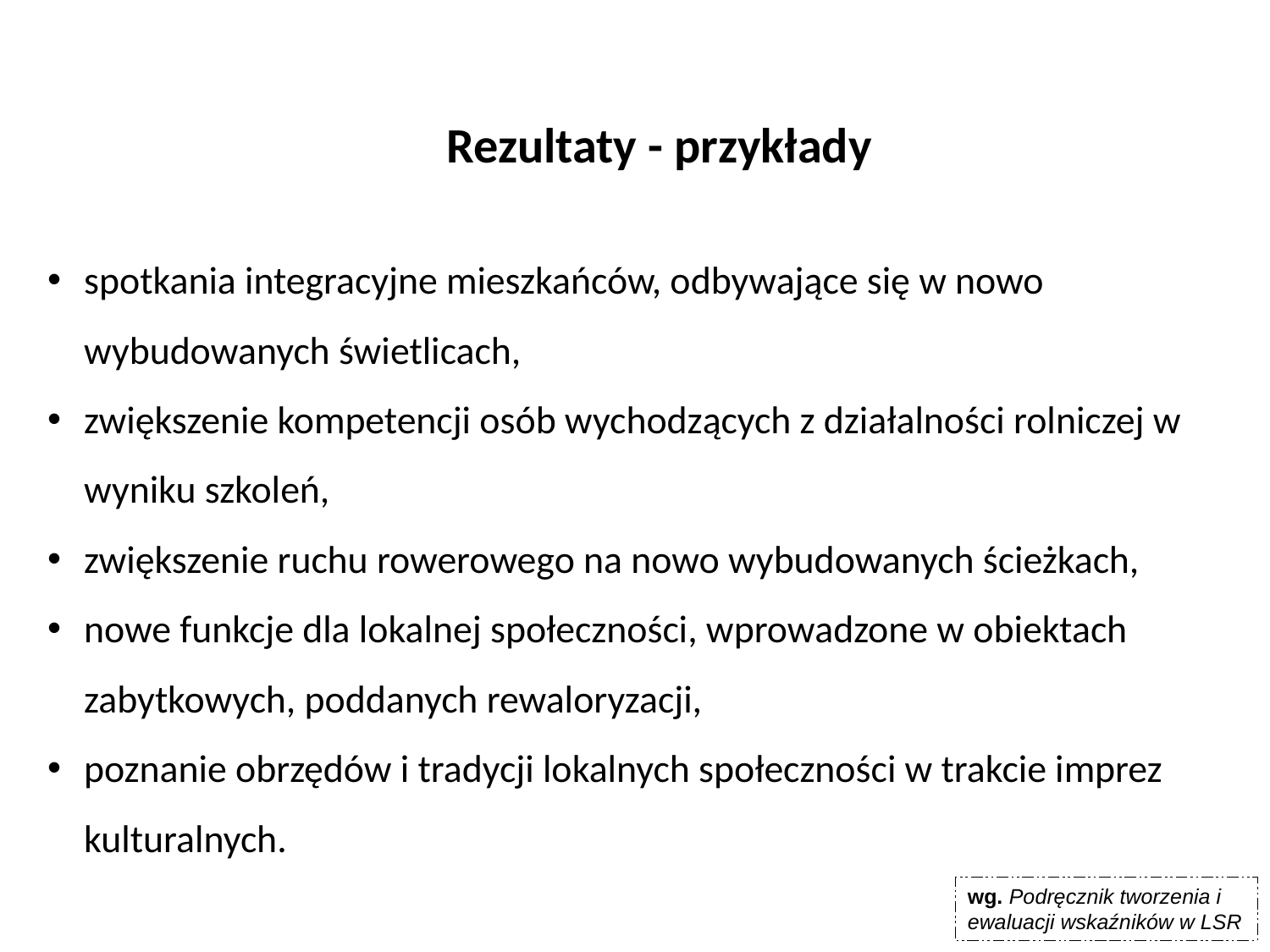

Rezultaty - przykłady
spotkania integracyjne mieszkańców, odbywające się w nowo wybudowanych świetlicach,
zwiększenie kompetencji osób wychodzących z działalności rolniczej w wyniku szkoleń,
zwiększenie ruchu rowerowego na nowo wybudowanych ścieżkach,
nowe funkcje dla lokalnej społeczności, wprowadzone w obiektach zabytkowych, poddanych rewaloryzacji,
poznanie obrzędów i tradycji lokalnych społeczności w trakcie imprez kulturalnych.

wg. Podręcznik tworzenia i ewaluacji wskaźników w LSR